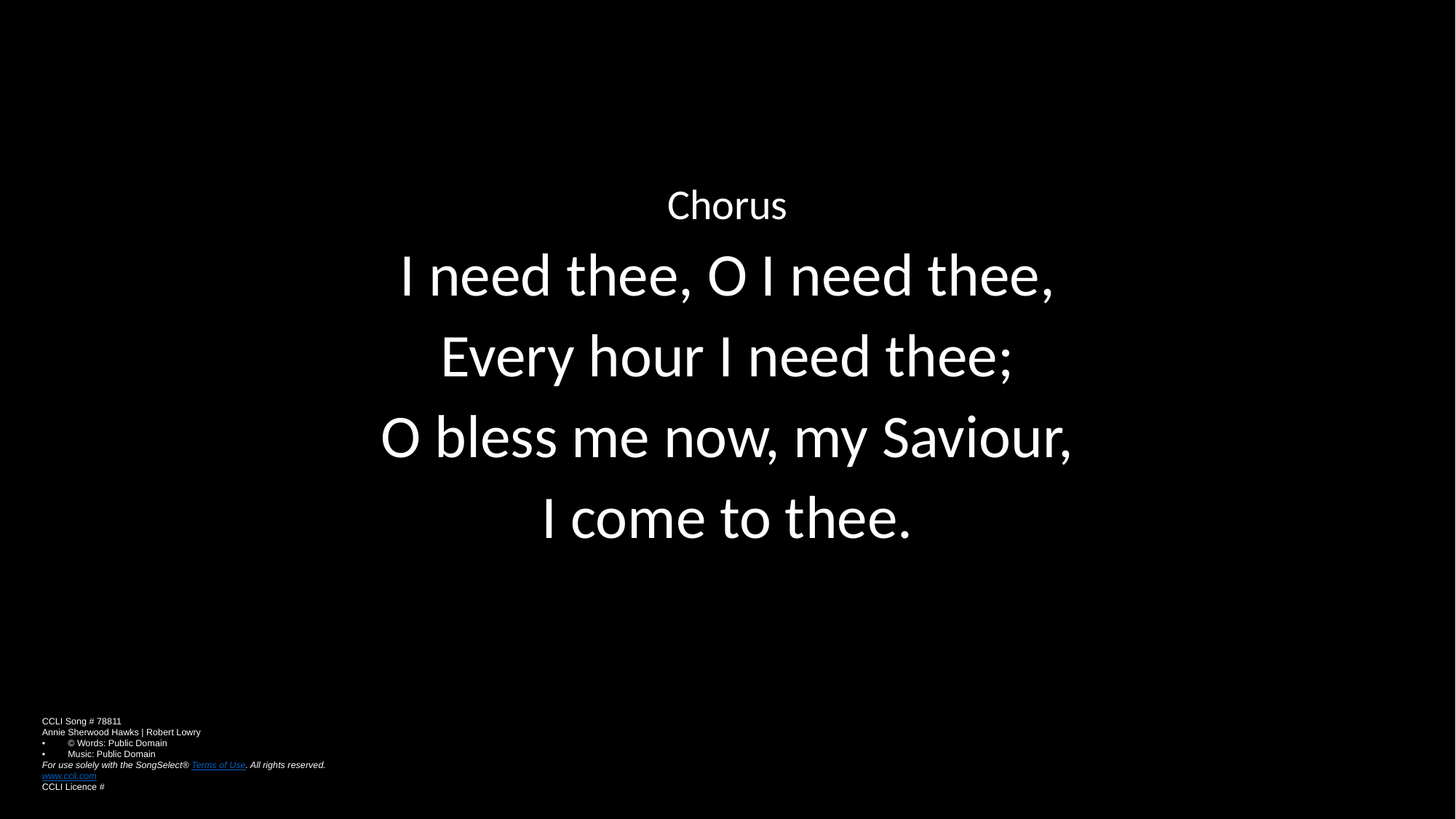

Chorus
I need thee, O I need thee,
Every hour I need thee;
O bless me now, my Saviour,
I come to thee.
CCLI Song # 78811
Annie Sherwood Hawks | Robert Lowry
© Words: Public Domain
Music: Public Domain
For use solely with the SongSelect® Terms of Use. All rights reserved. www.ccli.com
CCLI Licence #